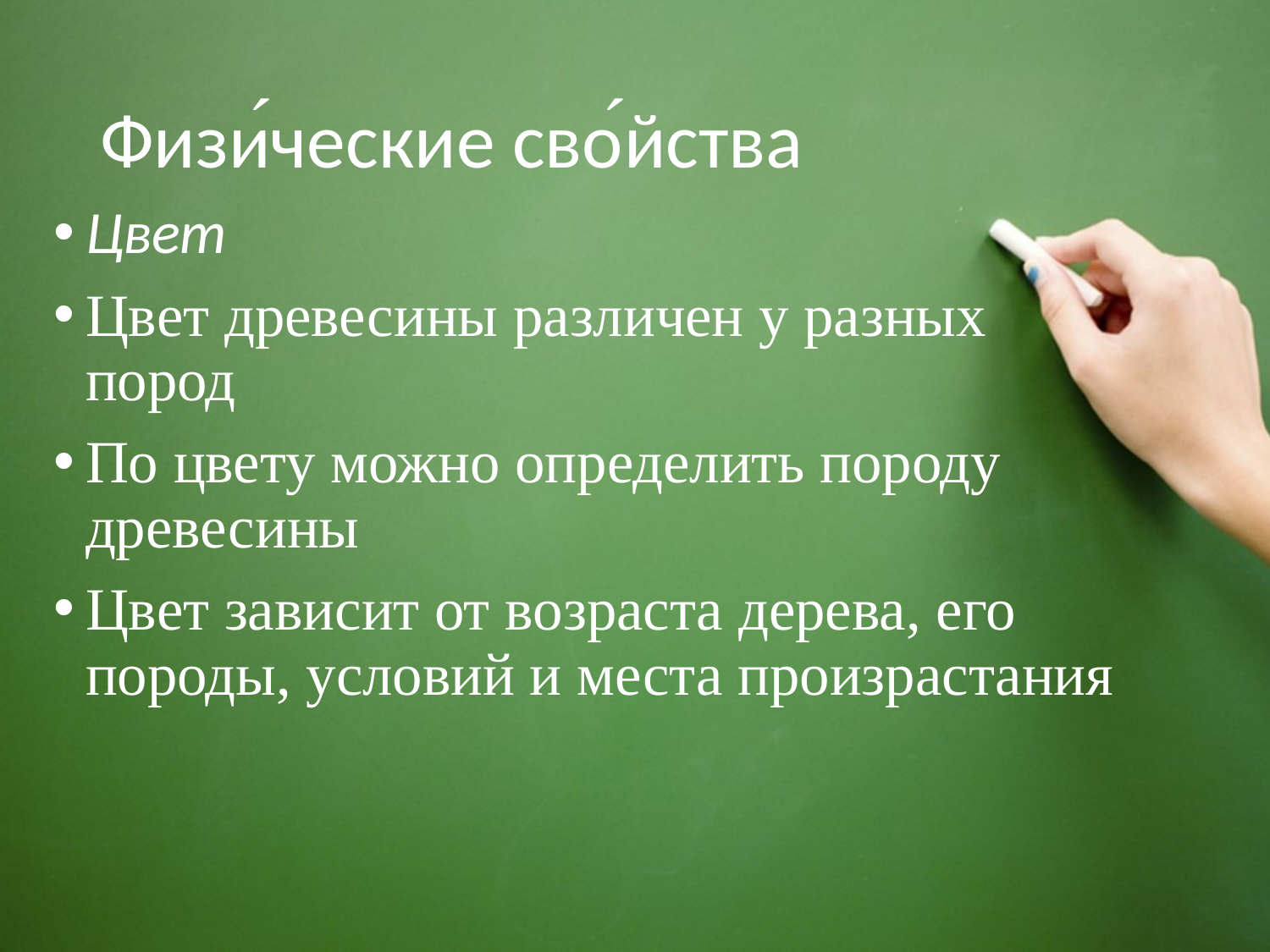

# Физи́ческие сво́йства
Цвет
Цвет древесины различен у разных пород
По цвету можно определить породу древесины
Цвет зависит от возраста дерева, его породы, условий и места произрастания